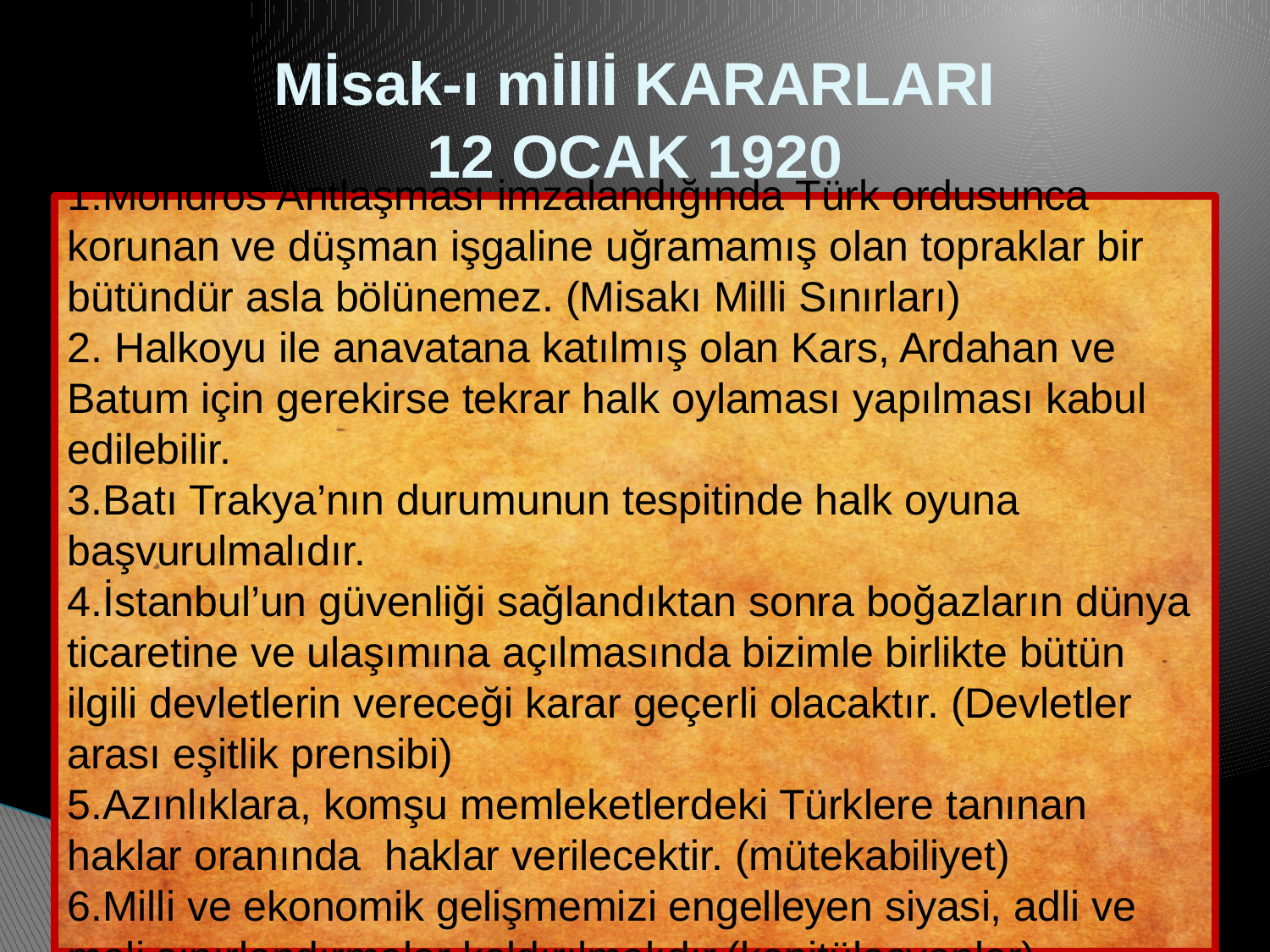

# Mİsak-ı mİllİ KARARLARI 12 OCAK 1920
1.Mondros Antlaşması imzalandığında Türk ordusunca korunan ve düşman işgaline uğramamış olan topraklar bir bütündür asla bölünemez. (Misakı Milli Sınırları)
2. Halkoyu ile anavatana katılmış olan Kars, Ardahan ve Batum için gerekirse tekrar halk oylaması yapılması kabul edilebilir.
3.Batı Trakya’nın durumunun tespitinde halk oyuna başvurulmalıdır.
4.İstanbul’un güvenliği sağlandıktan sonra boğazların dünya ticaretine ve ulaşımına açılmasında bizimle birlikte bütün ilgili devletlerin vereceği karar geçerli olacaktır. (Devletler arası eşitlik prensibi)
5.Azınlıklara, komşu memleketlerdeki Türklere tanınan haklar oranında  haklar verilecektir. (mütekabiliyet)
6.Milli ve ekonomik gelişmemizi engelleyen siyasi, adli ve mali sınırlandırmalar kaldırılmalıdır.(kapitülasyonlar)